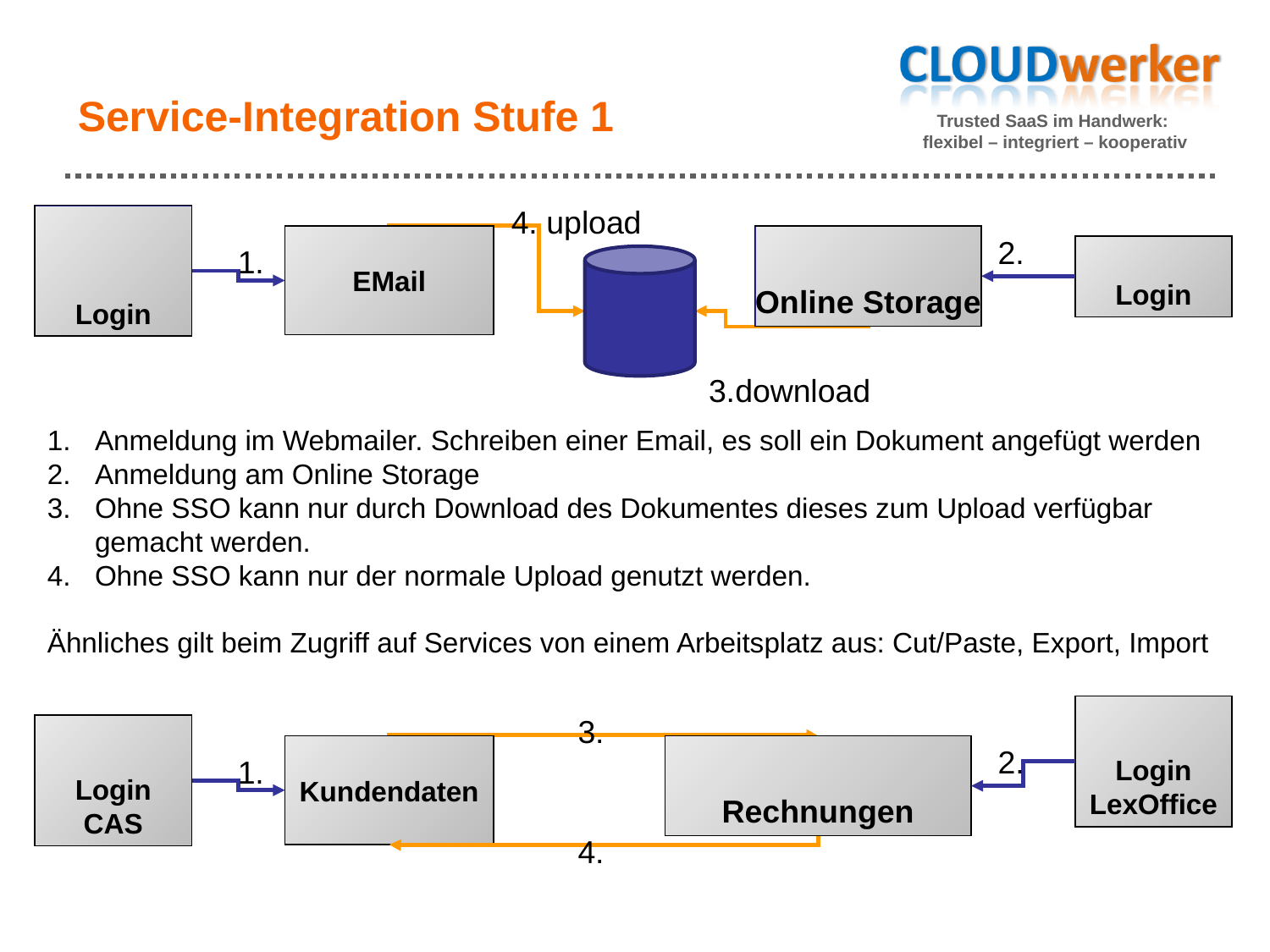

# Service-Integration Stufe 1
4. upload
Login
EMail
Online Storage
2.
1.
Login

3.download
Anmeldung im Webmailer. Schreiben einer Email, es soll ein Dokument angefügt werden
Anmeldung am Online Storage
Ohne SSO kann nur durch Download des Dokumentes dieses zum Upload verfügbar gemacht werden.
Ohne SSO kann nur der normale Upload genutzt werden.

Ähnliches gilt beim Zugriff auf Services von einem Arbeitsplatz aus: Cut/Paste, Export, Import
Login
LexOffice
3.
Login
CAS
Kundendaten
Rechnungen
2.
1.
4.